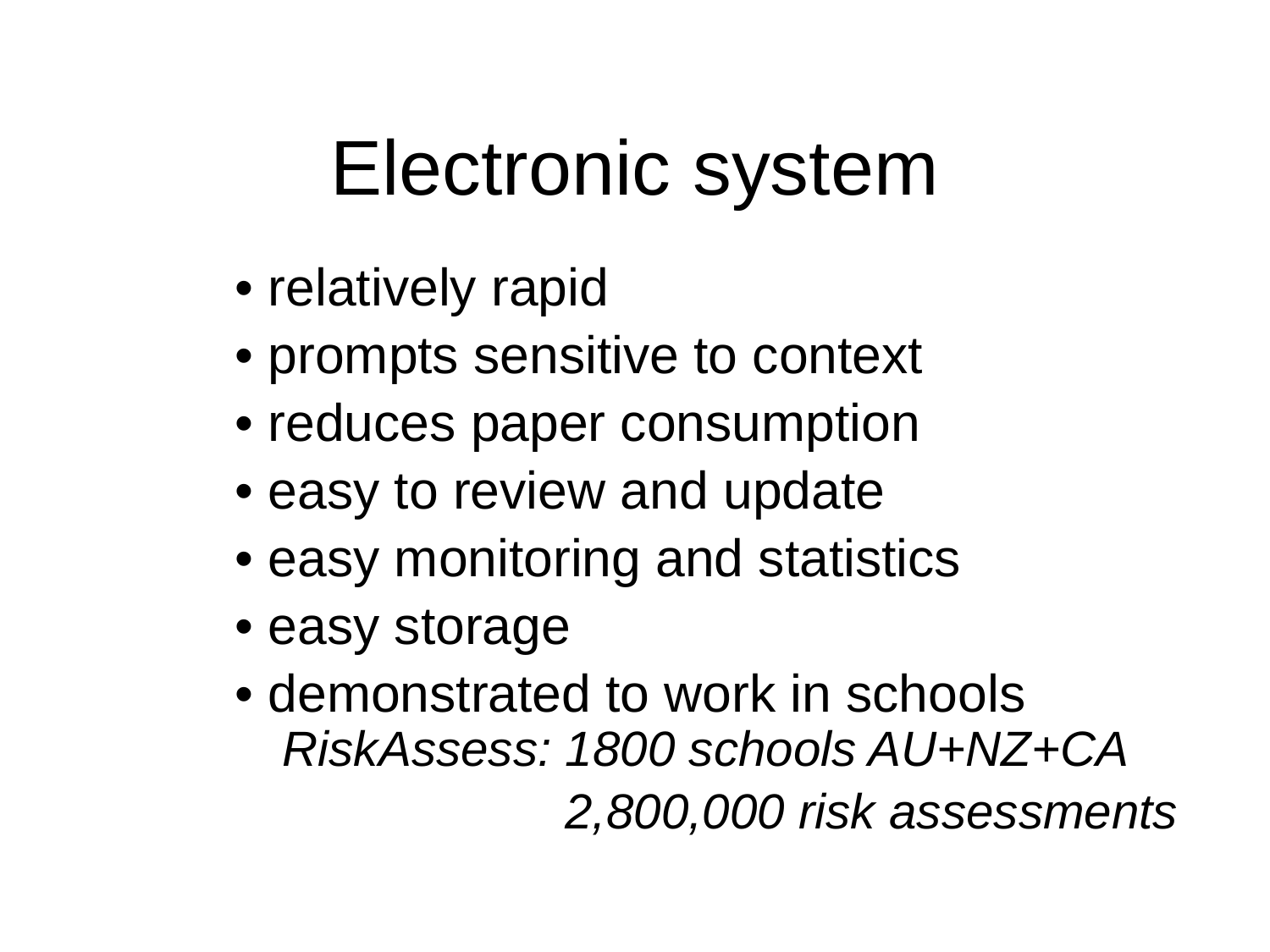

# Electronic system
• relatively rapid
• prompts sensitive to context
• reduces paper consumption
• easy to review and update
• easy monitoring and statistics
• easy storage
• demonstrated to work in schools RiskAssess: 1800 schools AU+NZ+CA
                        2,800,000 risk assessments